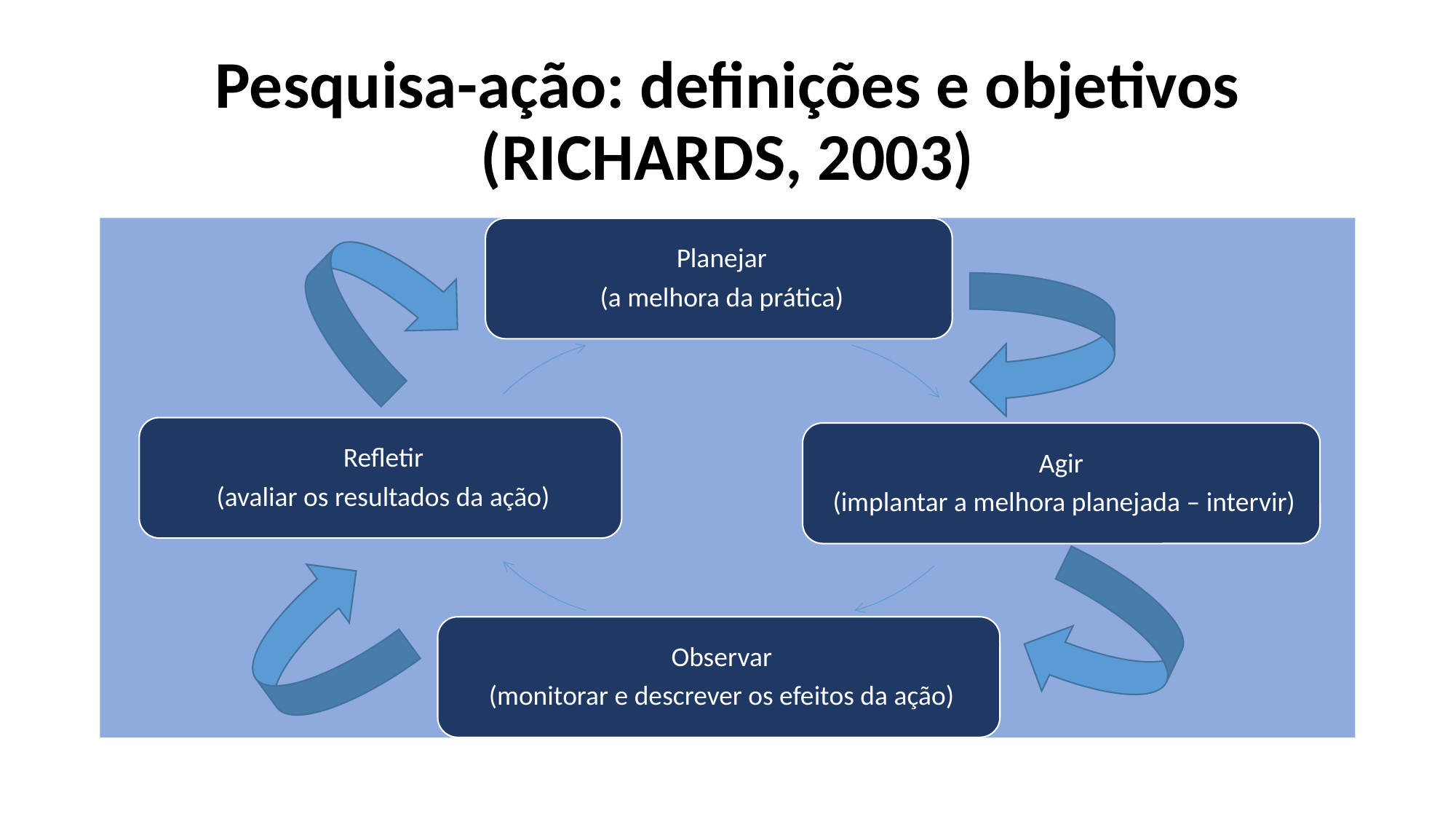

# Pesquisa-ação: definições e objetivos (RICHARDS, 2003)
Planejar
(a melhora da prática)
Agir
(implantar a melhora planejada – intervir)
Observar
(monitorar e descrever os efeitos da ação)
Refletir
(avaliar os resultados da ação)